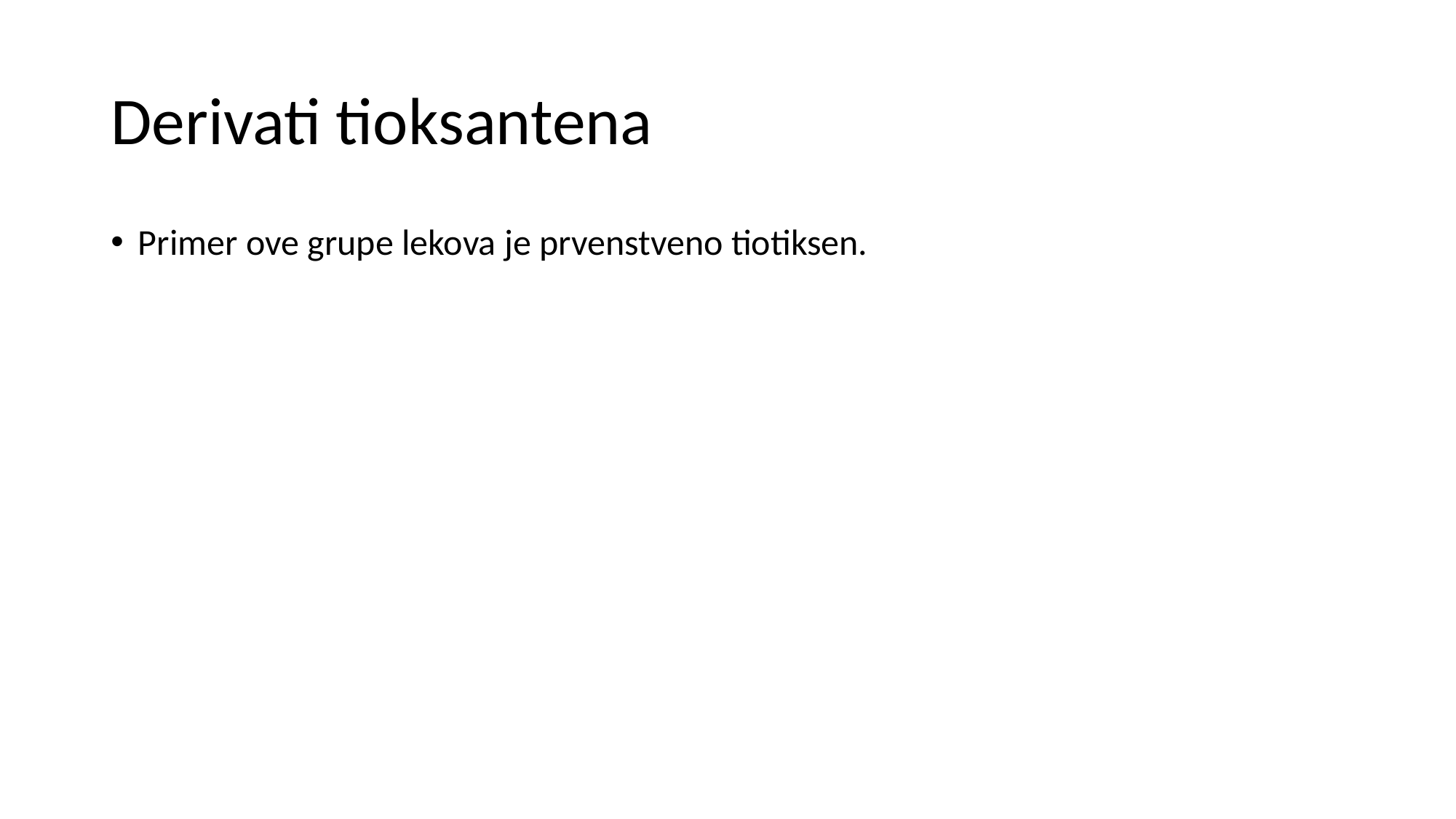

# Derivati tioksantena
Primer ove grupe lekova je prvenstveno tiotiksen.